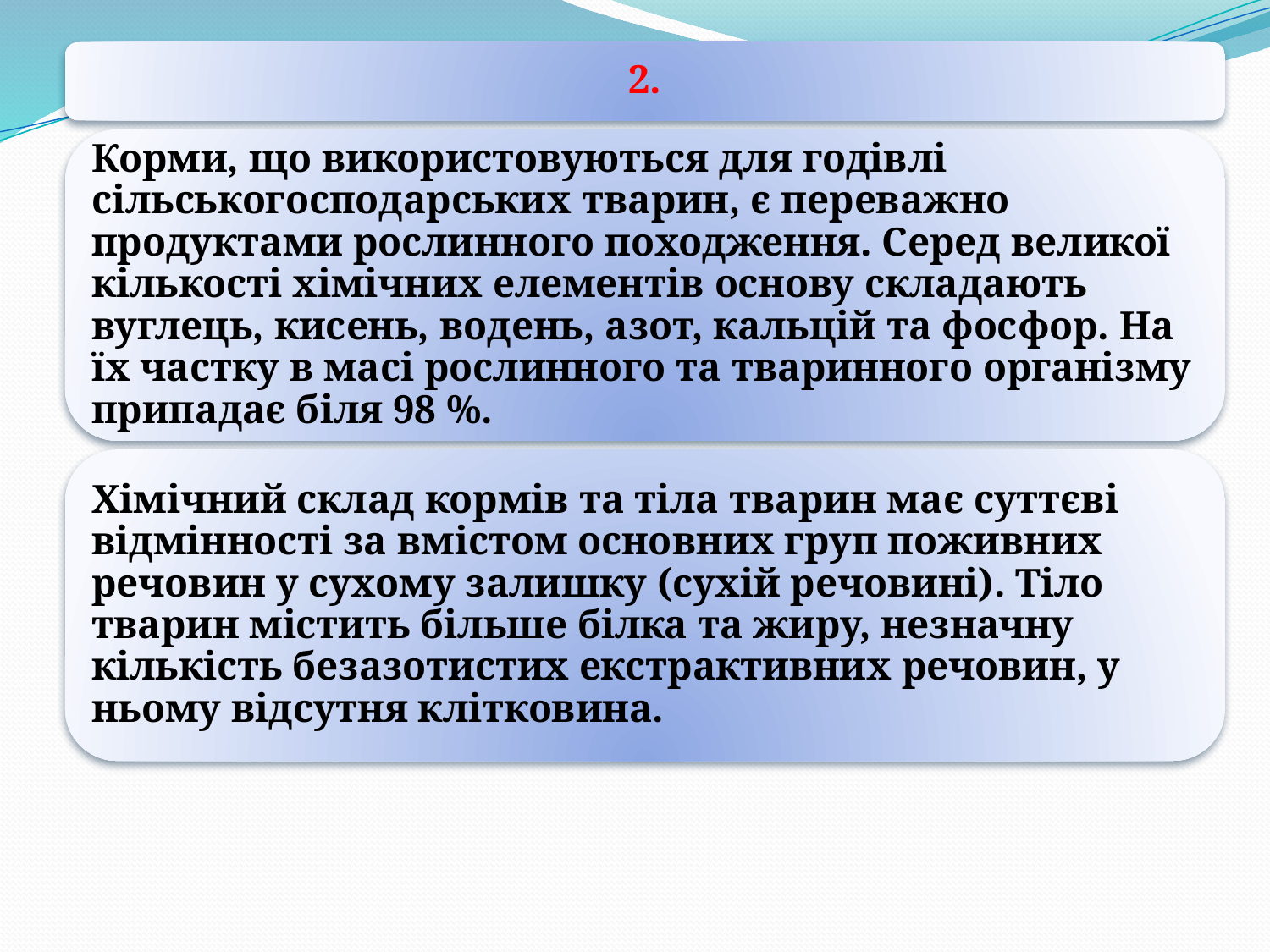

2.
Корми, що використовуються для годівлі сільськогосподарських тварин, є переважно продуктами рослинного походження. Серед великої кількості хімічних елементів основу складають вуглець, кисень, водень, азот, кальцій та фосфор. На їх частку в масі рослинного та тваринного організму припадає біля 98 %.
Хімічний склад кормів та тіла тварин має суттєві відмінності за вмістом основних груп поживних речовин у сухому залишку (сухій речовині). Тіло тварин містить більше білка та жиру, незначну кількість безазотистих екстрактивних речовин, у ньому відсутня клітковина.